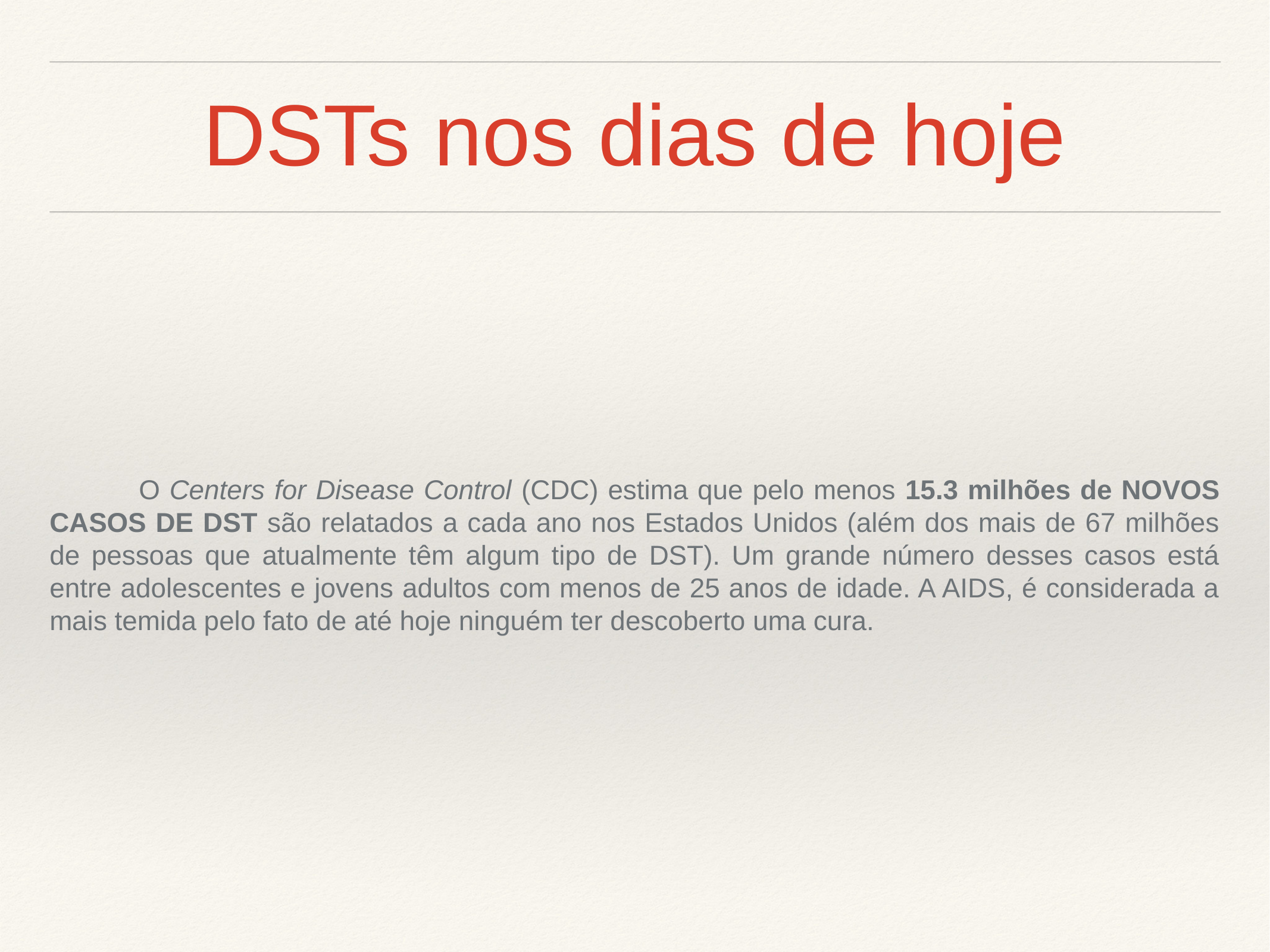

# DSTs nos dias de hoje
	O Centers for Disease Control (CDC) estima que pelo menos 15.3 milhões de NOVOS CASOS DE DST são relatados a cada ano nos Estados Unidos (além dos mais de 67 milhões de pessoas que atualmente têm algum tipo de DST). Um grande número desses casos está entre adolescentes e jovens adultos com menos de 25 anos de idade. A AIDS, é considerada a mais temida pelo fato de até hoje ninguém ter descoberto uma cura.